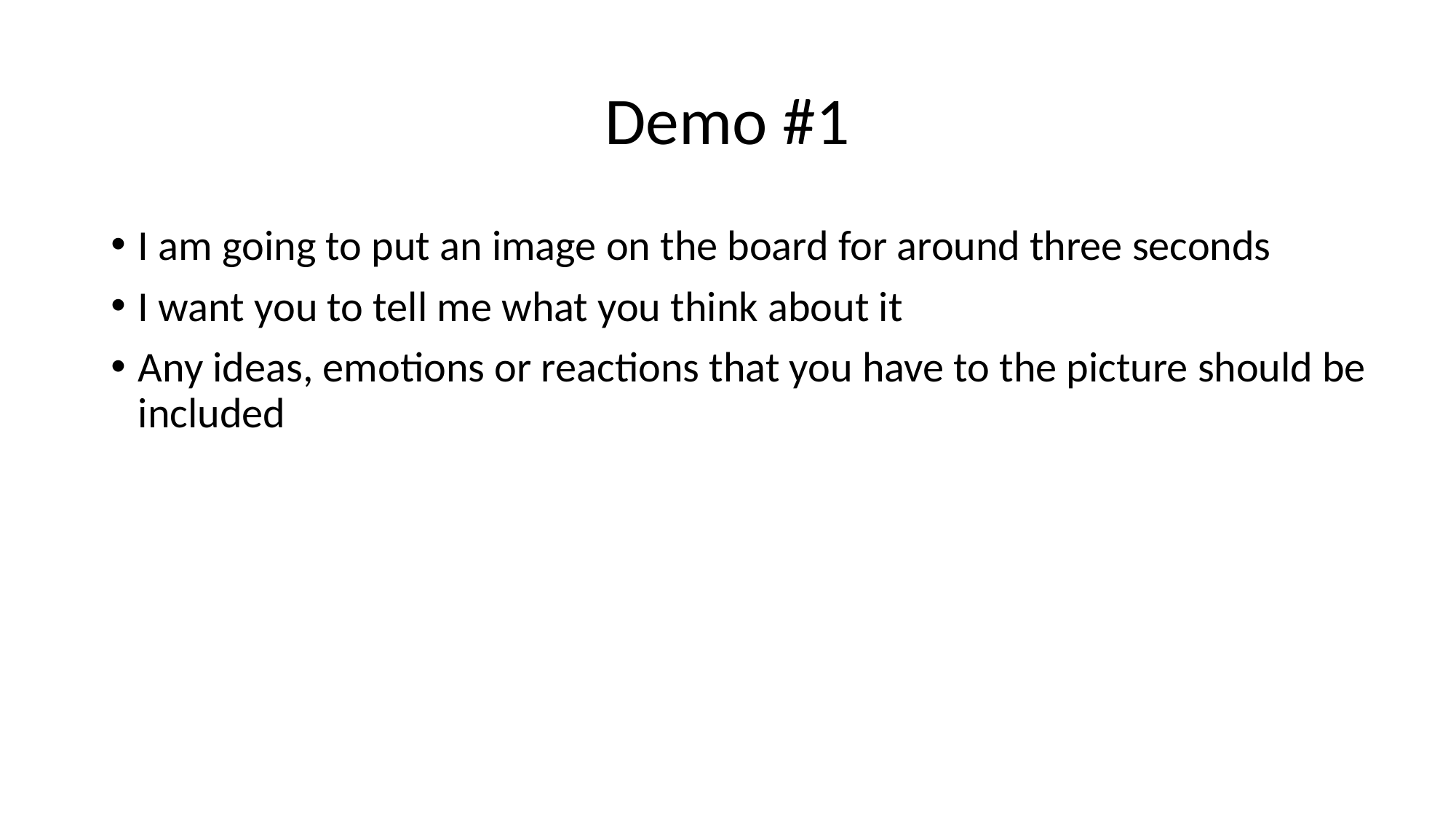

# Demo #1
I am going to put an image on the board for around three seconds
I want you to tell me what you think about it
Any ideas, emotions or reactions that you have to the picture should be included